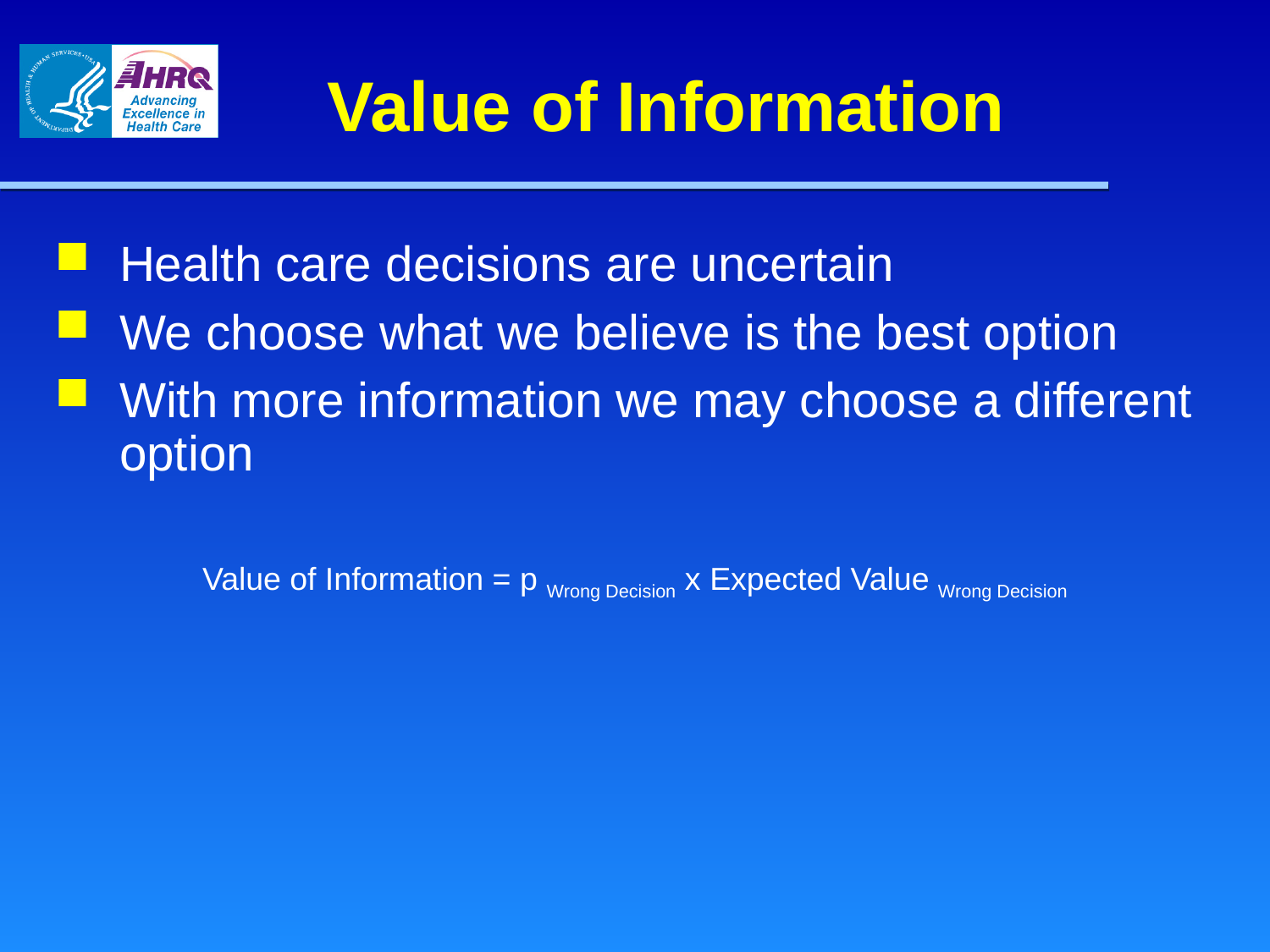

# Value of Information
Health care decisions are uncertain
We choose what we believe is the best option
With more information we may choose a different option

Value of Information = p Wrong Decision x Expected Value Wrong Decision